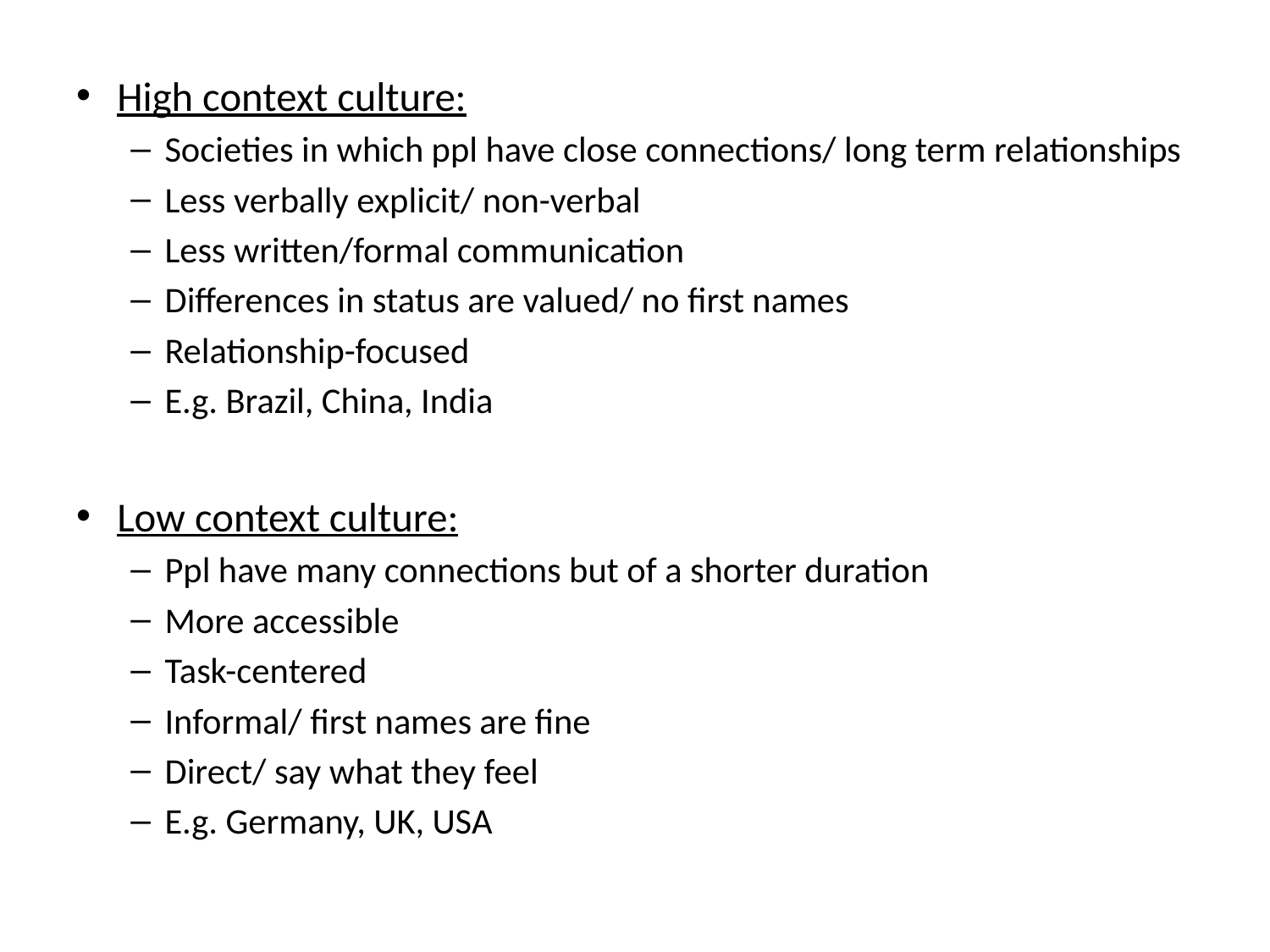

High context culture:
Societies in which ppl have close connections/ long term relationships
Less verbally explicit/ non-verbal
Less written/formal communication
Differences in status are valued/ no first names
Relationship-focused
E.g. Brazil, China, India

Low context culture:
Ppl have many connections but of a shorter duration
More accessible
Task-centered
Informal/ first names are fine
Direct/ say what they feel
E.g. Germany, UK, USA